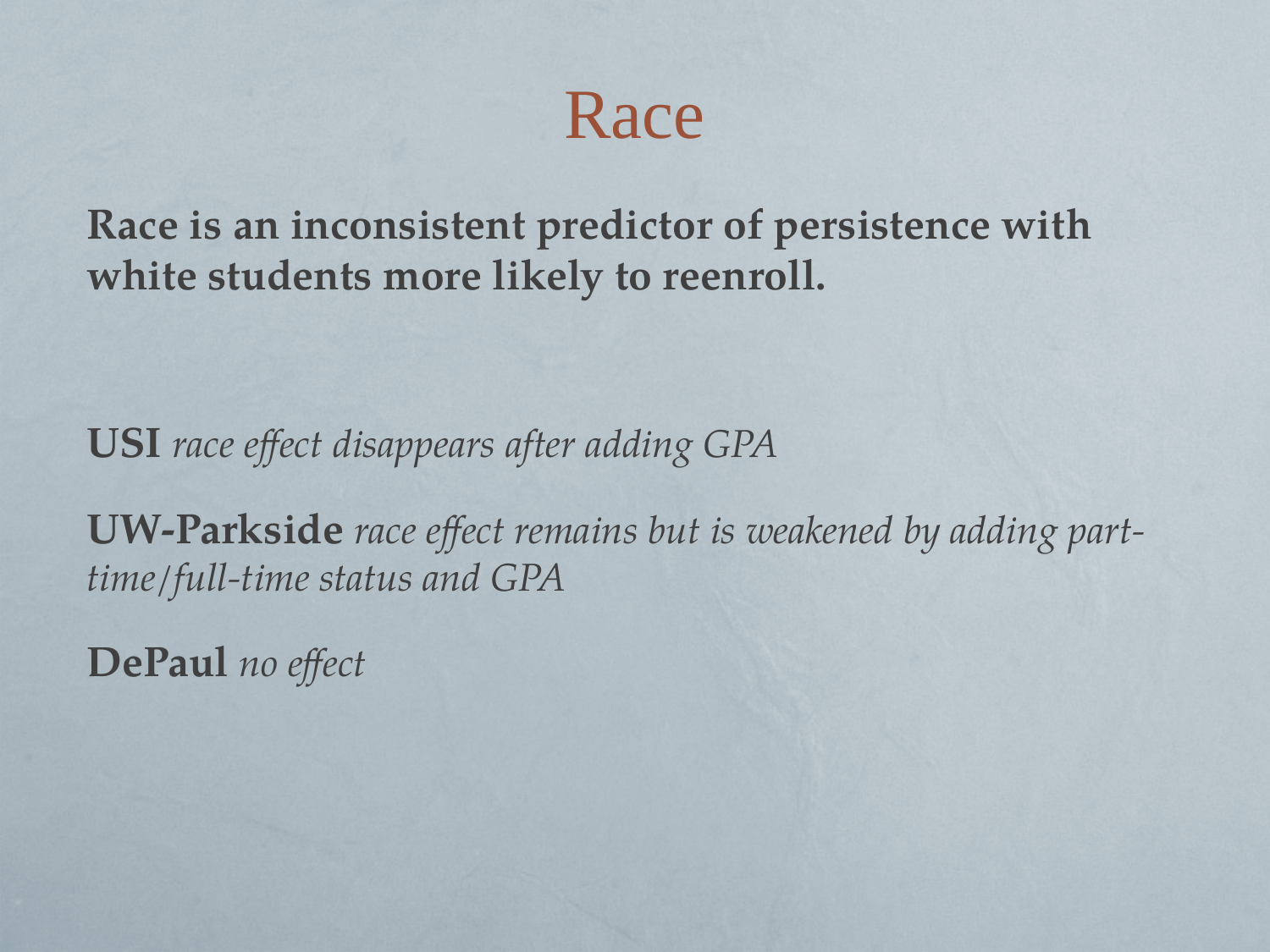

# Race
Race is an inconsistent predictor of persistence with white students more likely to reenroll.

USI race effect disappears after adding GPA
UW-Parkside race effect remains but is weakened by adding part-time/full-time status and GPA
DePaul no effect